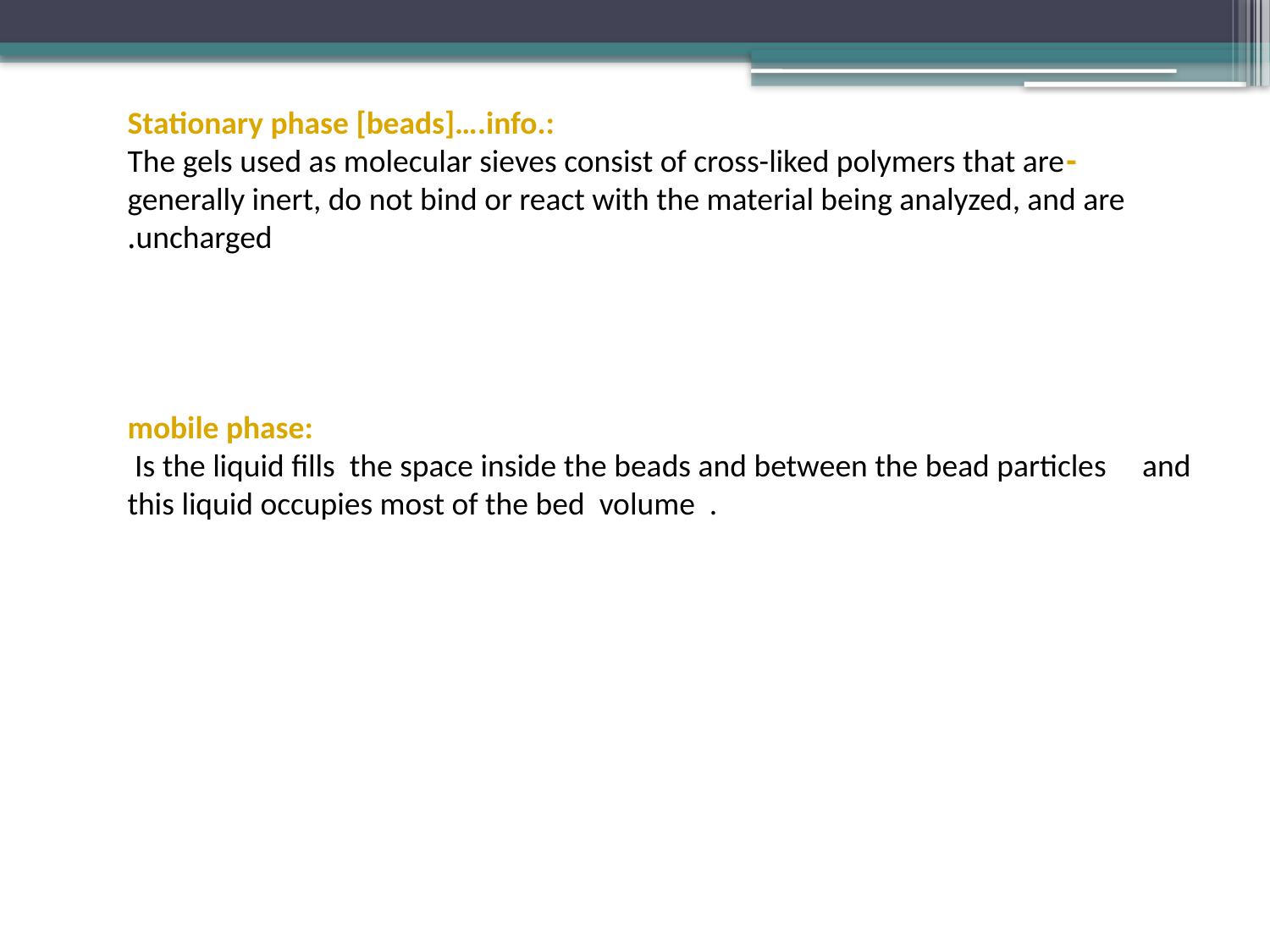

Stationary phase [beads]….info.:
-The gels used as molecular sieves consist of cross-liked polymers that are generally inert, do not bind or react with the material being analyzed, and are uncharged.

mobile phase:
 Is the liquid fills  the space inside the beads and between the bead particles     and this liquid occupies most of the bed  volume  .